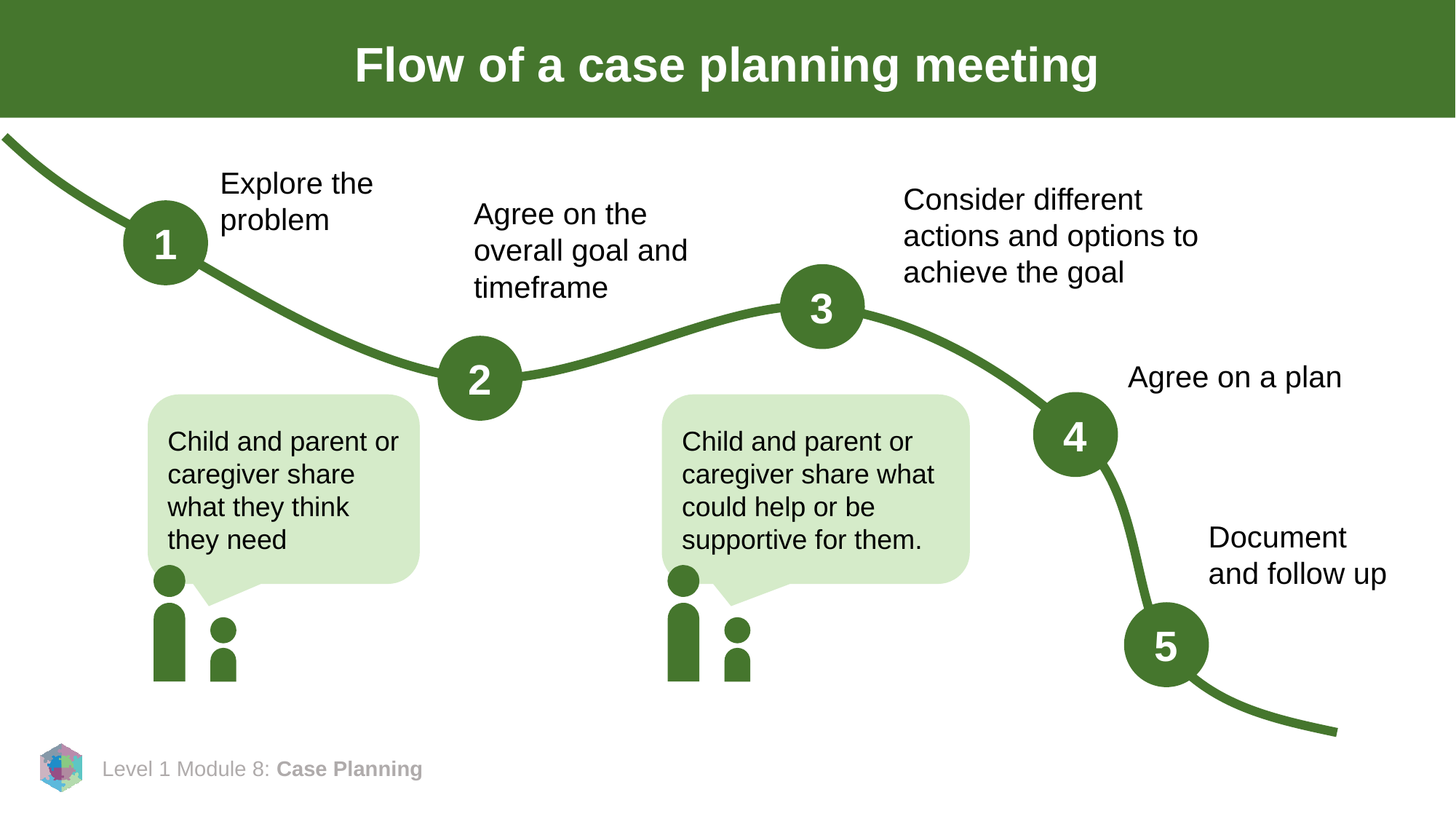

# Flow of a case planning meeting

Explore the problem
Consider different actions and options to achieve the goal
Agree on the overall goal and timeframe
1
3
2
Agree on a plan
4
Child and parent or caregiver share what they think they need
Child and parent or caregiver share what could help or be supportive for them.
Document and follow up

5